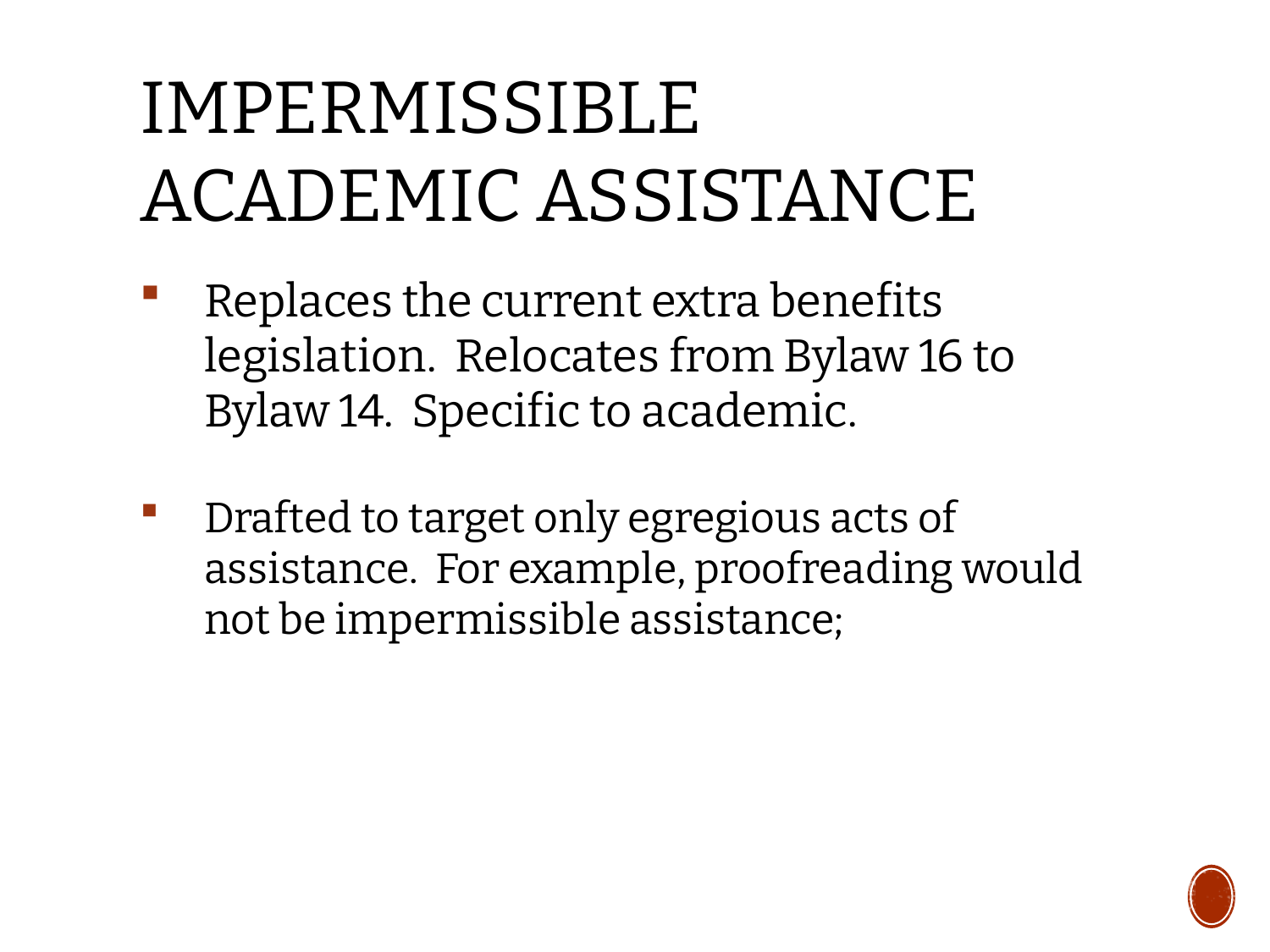

# Impermissible Academic Assistance
Replaces the current extra benefits legislation.  Relocates from Bylaw 16 to   Bylaw 14.  Specific to academic.

Drafted to target only egregious acts of assistance.  For example, proofreading would not be impermissible assistance;